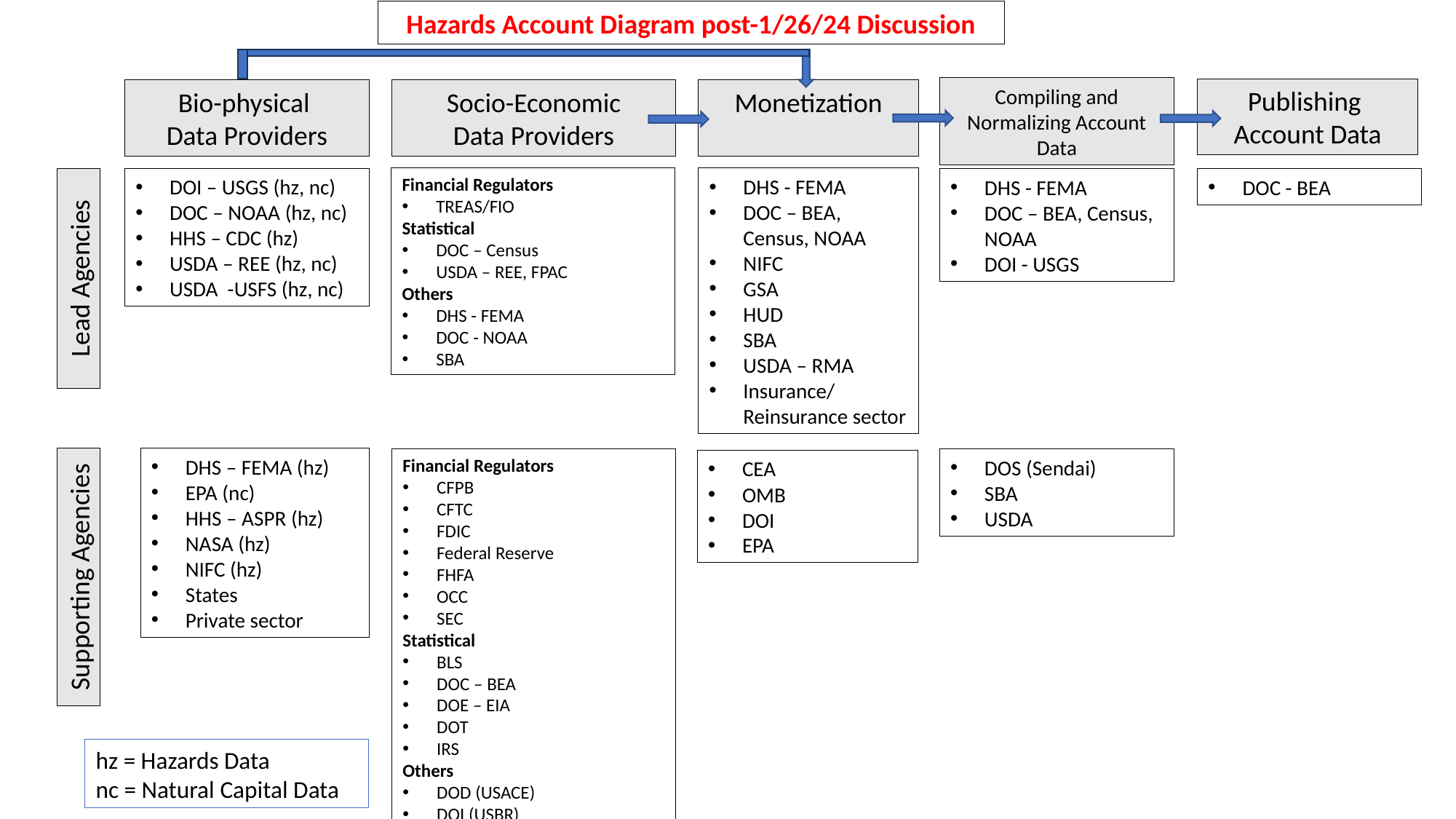

Hazards Account Diagram post-1/26/24 Discussion

Compiling and Normalizing Account Data
Publishing
Account Data
Monetization

Bio-physical
Data Providers
Socio-Economic
Data Providers

Financial Regulators
TREAS/FIO
Statistical
DOC – Census
USDA – REE, FPAC
Others
DHS - FEMA
DOC - NOAA
SBA
DHS - FEMA
DOC – BEA, Census, NOAA
NIFC
GSA
HUD
SBA
USDA – RMA
Insurance/ Reinsurance sector
DOI – USGS (hz, nc)
DOC – NOAA (hz, nc)
HHS – CDC (hz)
USDA – REE (hz, nc)
USDA  -USFS (hz, nc)
DHS - FEMA
DOC – BEA, Census, NOAA
DOI - USGS
DOC - BEA
Lead Agencies
DHS – FEMA (hz)
EPA (nc)
HHS – ASPR (hz)
NASA (hz)
NIFC (hz)
States
Private sector
Financial Regulators
CFPB
CFTC
FDIC
Federal Reserve
FHFA
OCC
SEC
Statistical
BLS
DOC – BEA
DOE – EIA
DOT
IRS
Others
DOD (USACE)
DOI (USBR)
DOS
HHS (CDC, ASPR, NIOSH)
HUD
Private sector data
DOS (Sendai)
SBA
USDA
CEA
OMB
DOI
EPA
Supporting Agencies
hz = Hazards Data
nc = Natural Capital Data